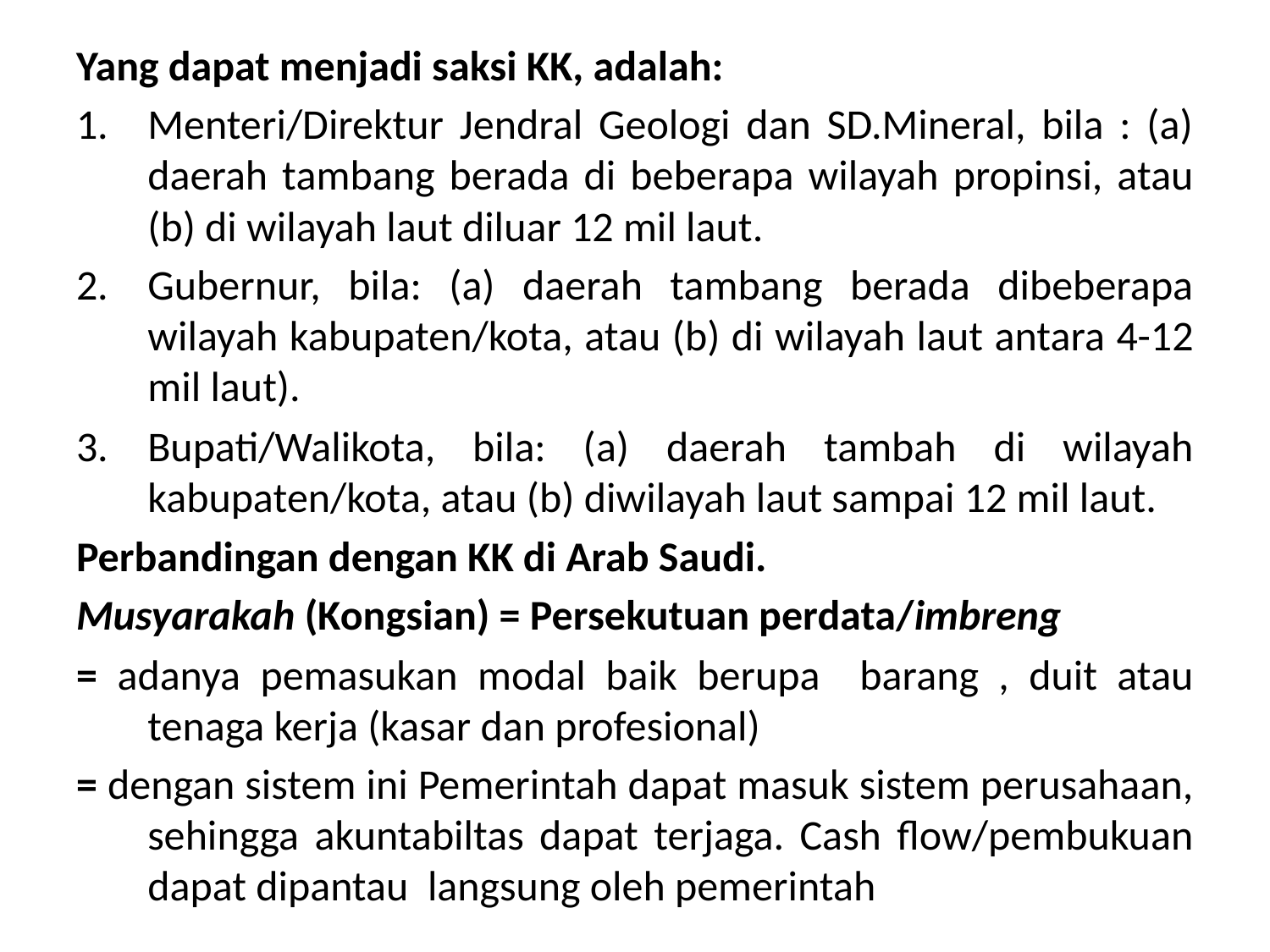

Yang dapat menjadi saksi KK, adalah:
Menteri/Direktur Jendral Geologi dan SD.Mineral, bila : (a) daerah tambang berada di beberapa wilayah propinsi, atau (b) di wilayah laut diluar 12 mil laut.
Gubernur, bila: (a) daerah tambang berada dibeberapa wilayah kabupaten/kota, atau (b) di wilayah laut antara 4-12 mil laut).
Bupati/Walikota, bila: (a) daerah tambah di wilayah kabupaten/kota, atau (b) diwilayah laut sampai 12 mil laut.
Perbandingan dengan KK di Arab Saudi.
Musyarakah (Kongsian) = Persekutuan perdata/imbreng
= adanya pemasukan modal baik berupa  barang , duit atau tenaga kerja (kasar dan profesional)
= dengan sistem ini Pemerintah dapat masuk sistem perusahaan, sehingga akuntabiltas dapat terjaga. Cash flow/pembukuan dapat dipantau  langsung oleh pemerintah